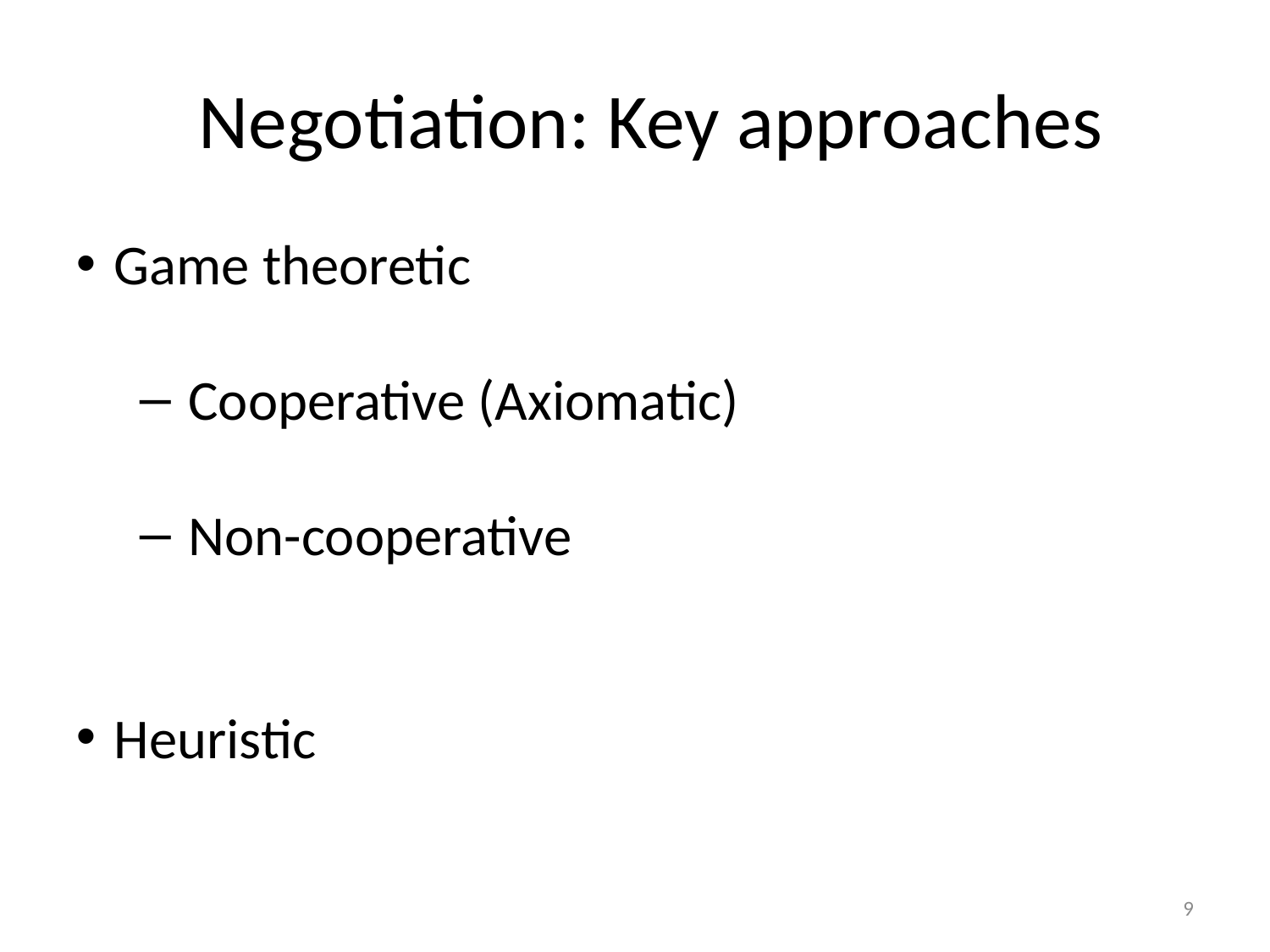

Negotiation: Key approaches
Game theoretic

Cooperative (Axiomatic)

Non-cooperative

Heuristic
9